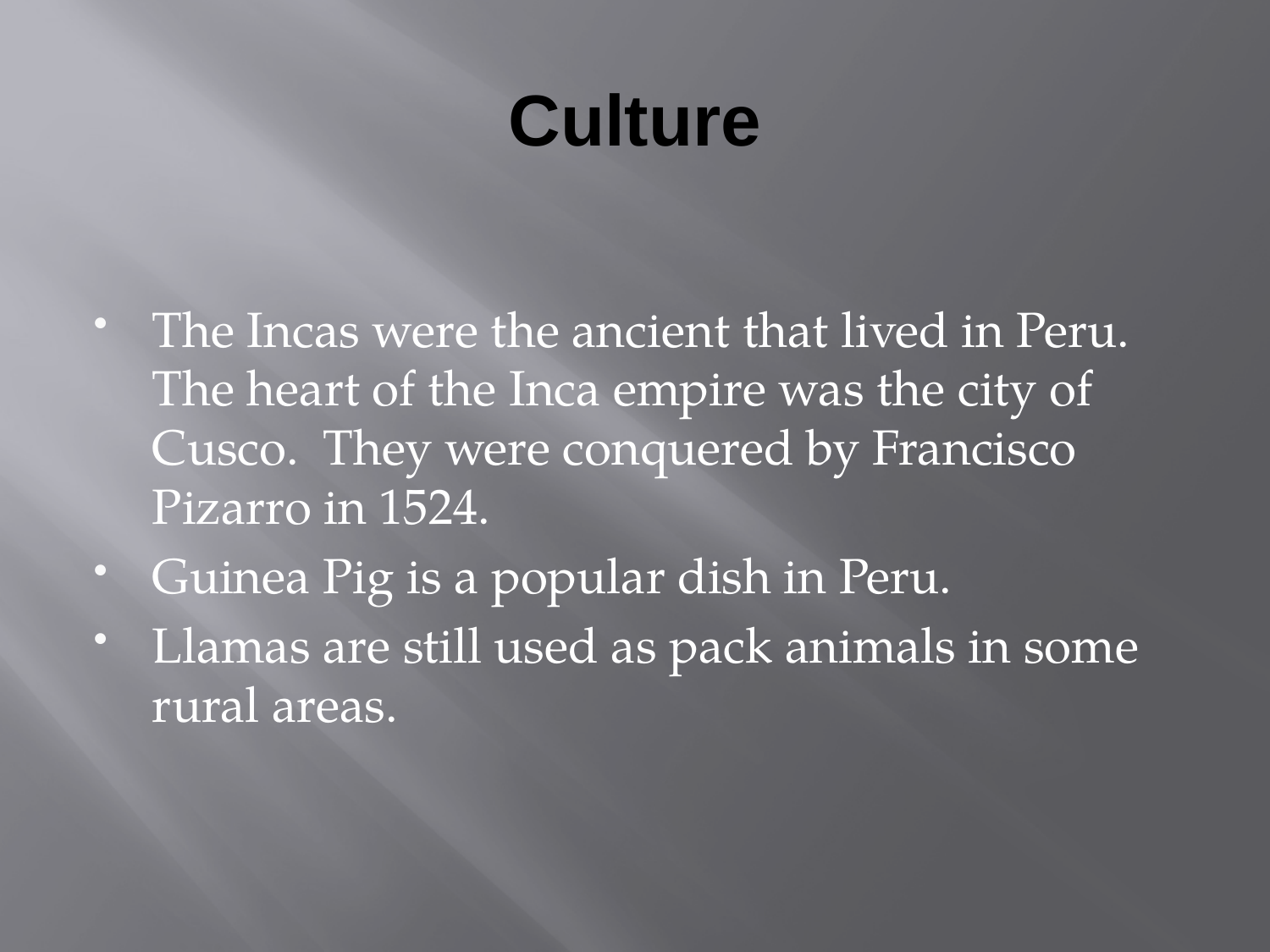

# Culture

The Incas were the ancient that lived in Peru.  The heart of the Inca empire was the city of Cusco.  They were conquered by Francisco Pizarro in 1524.
Guinea Pig is a popular dish in Peru.
Llamas are still used as pack animals in some rural areas.